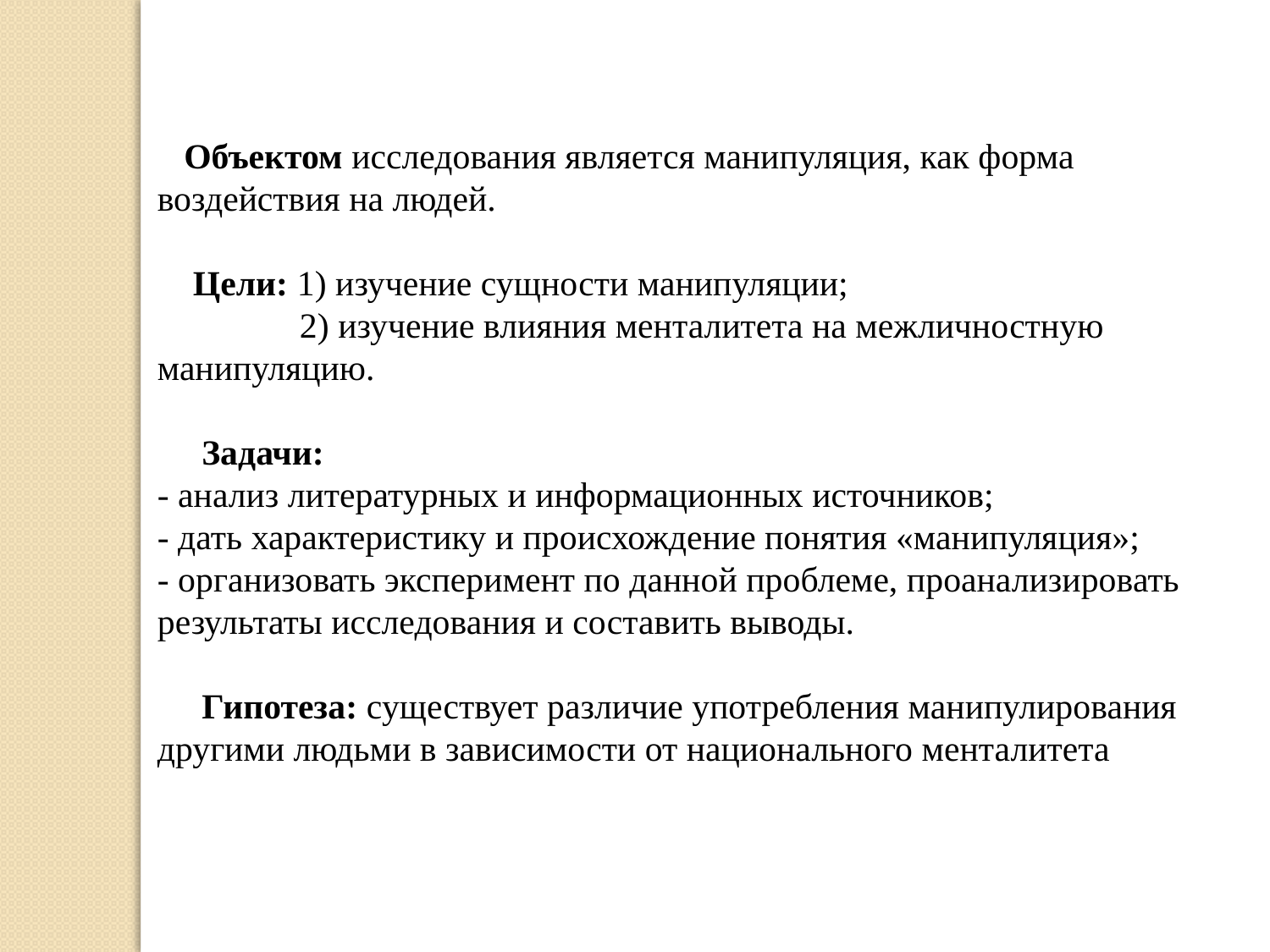

Объектом исследования является манипуляция, как форма воздействия на людей.

    Цели: 1) изучение сущности манипуляции;
                2) изучение влияния менталитета на межличностную         манипуляцию.

     Задачи:
- анализ литературных и информационных источников;
- дать характеристику и происхождение понятия «манипуляция»;
- организовать эксперимент по данной проблеме, проанализировать результаты исследования и составить выводы.

     Гипотеза: существует различие употребления манипулирования другими людьми в зависимости от национального менталитета